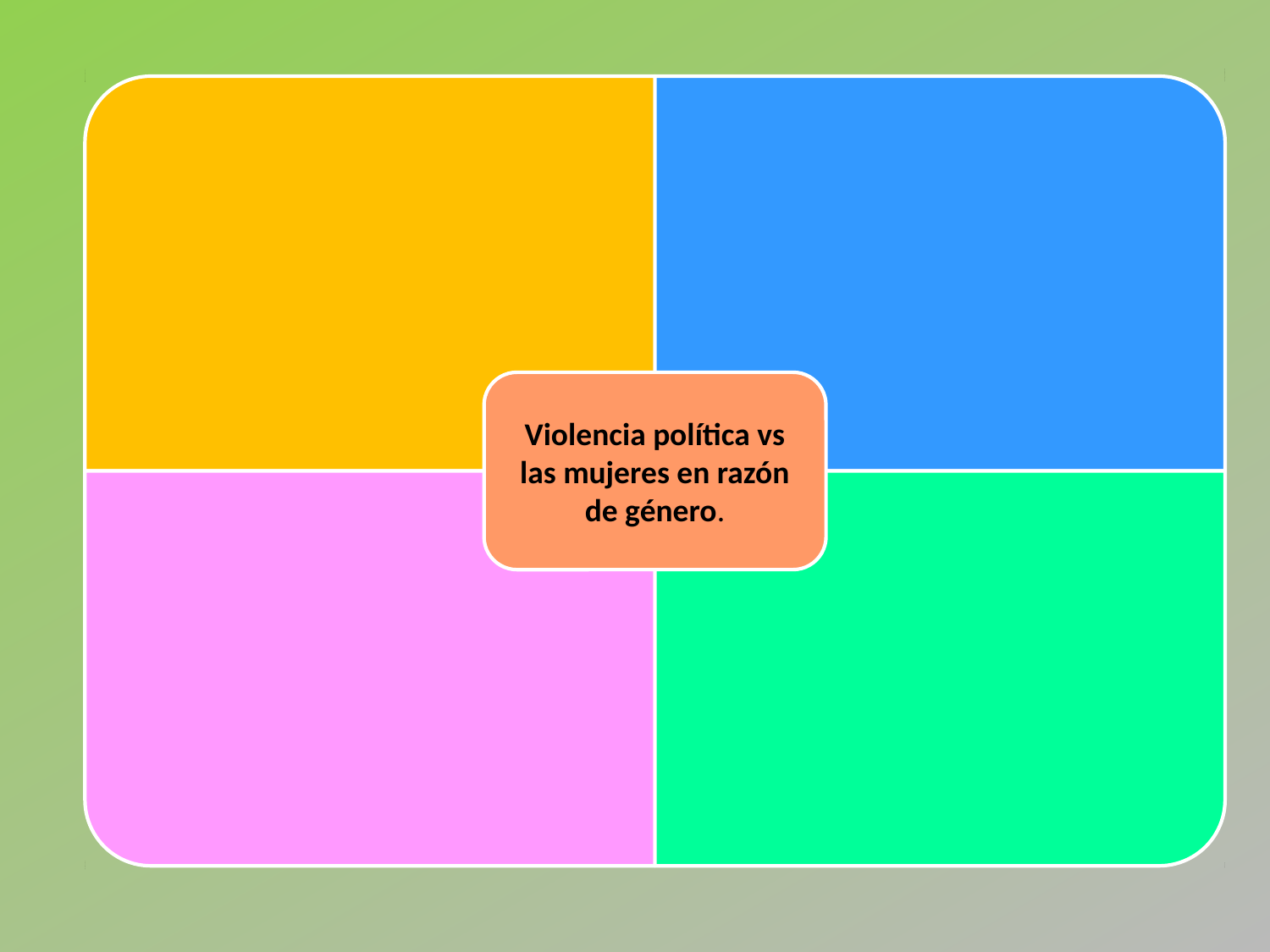

Violencia política vs las mujeres en razón de género.
Ámbito  público y privado